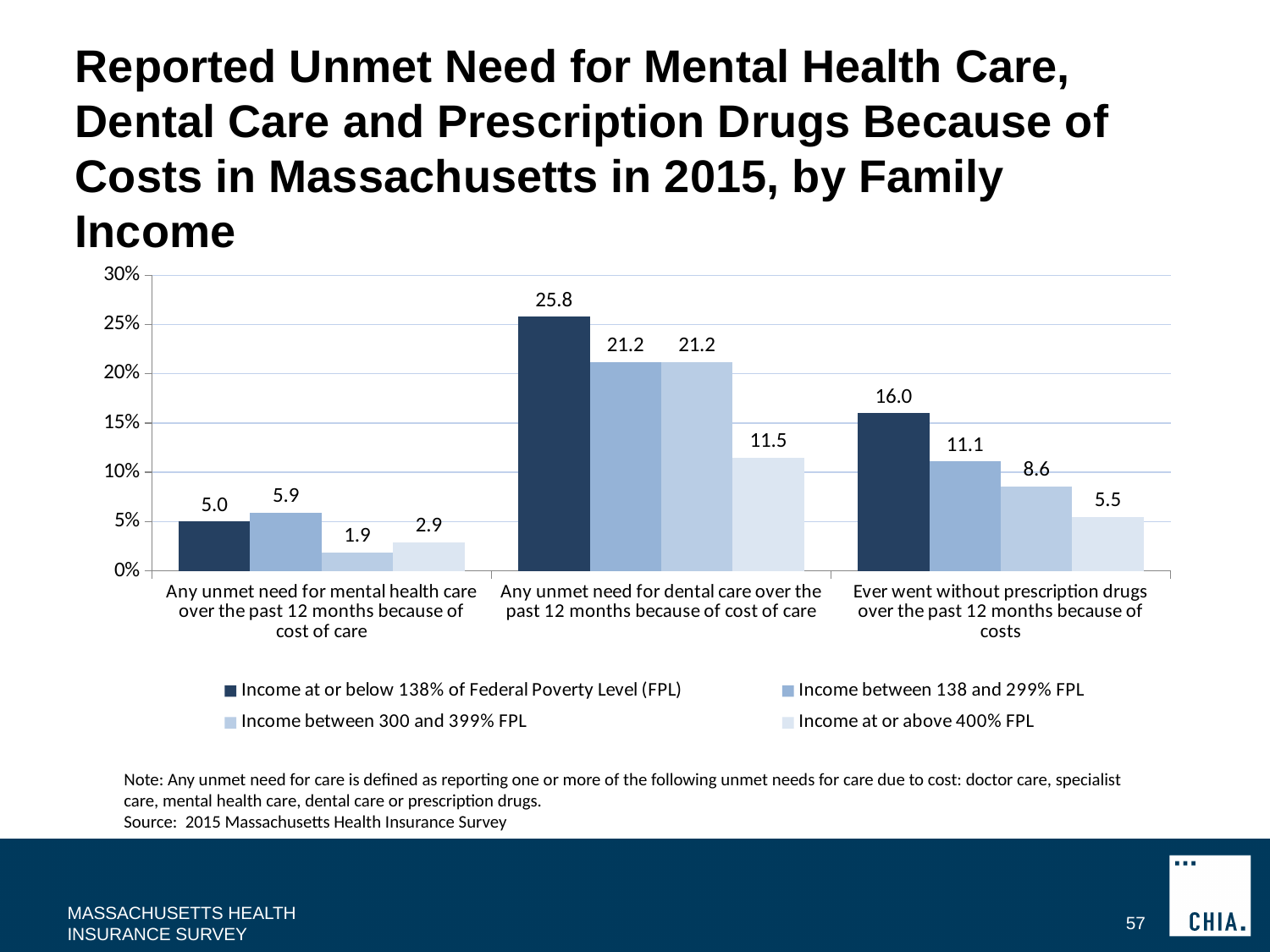

# Reported Unmet Need for Mental Health Care, Dental Care and Prescription Drugs Because of Costs in Massachusetts in 2015, by Family Income

### Chart

| Category | Income at or below 138% of Federal Poverty Level (FPL) | Income between 138 and 299% FPL | Income between 300 and 399% FPL | Income at or above 400% FPL |
|---|---|---|---|---|
| Any unmet need for mental health care over the past 12 months because of cost of care | 5.0 | 5.9 | 1.9 | 2.9 |
| Any unmet need for dental care over the past 12 months because of cost of care | 25.8 | 21.2 | 21.2 | 11.5 |
| Ever went without prescription drugs over the past 12 months because of costs | 16.0 | 11.1 | 8.6 | 5.5 |
Note: Any unmet need for care is defined as reporting one or more of the following unmet needs for care due to cost: doctor care, specialist care, mental health care, dental care or prescription drugs.
Source:  2015 Massachusetts Health Insurance Survey
MASSACHUSETTS HEALTH INSURANCE SURVEY
57